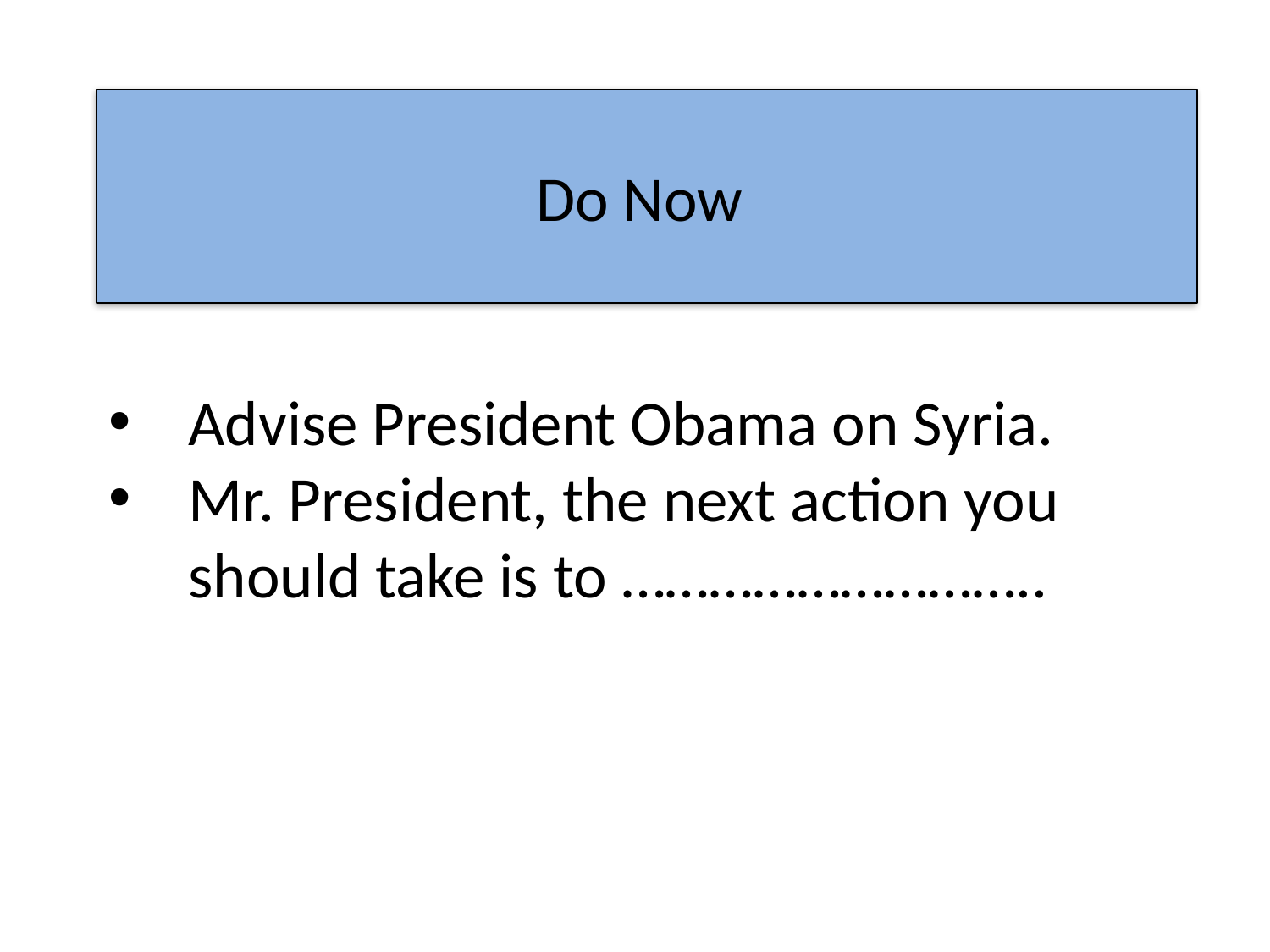

Do Now
Advise President Obama on Syria.
Mr. President, the next action you should take is to ………………………..